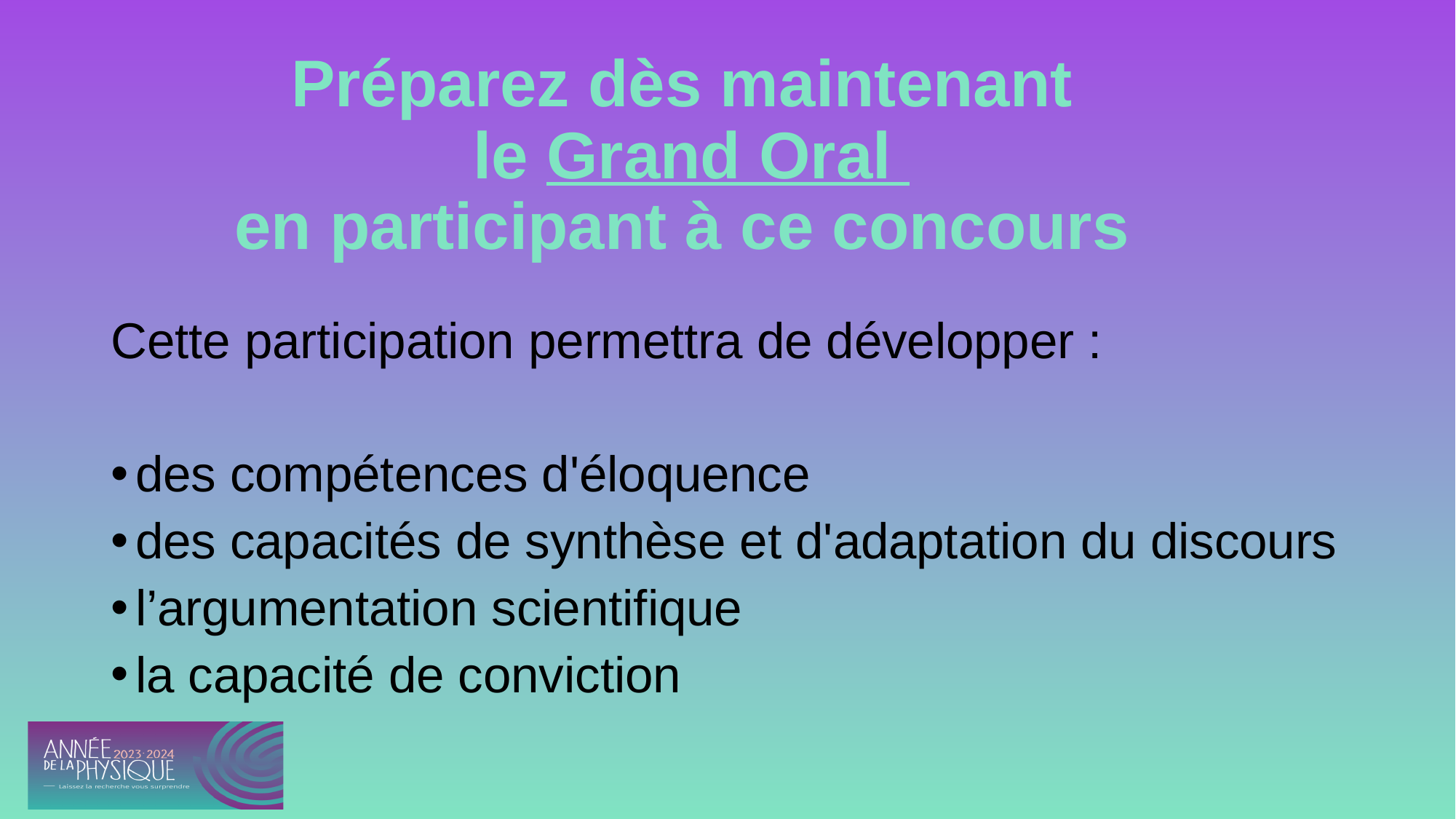

# Préparez dès maintenant le Grand Oral en participant à ce concours

Cette participation permettra de développer :

des compétences d'éloquence
des capacités de synthèse et d'adaptation du discours
l’argumentation scientifique
la capacité de conviction